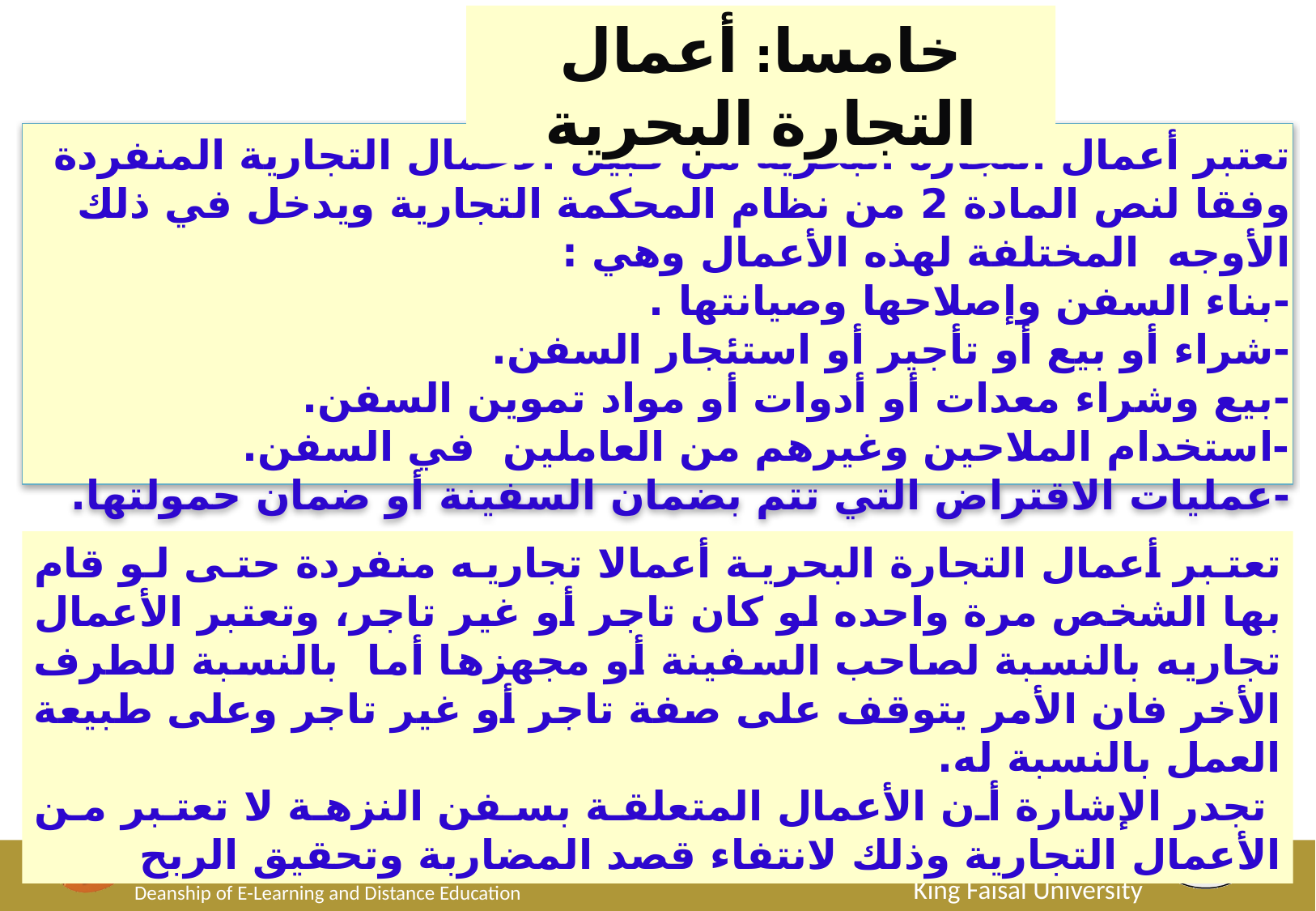

خامسا: أعمال التجارة البحرية
تعتبر أعمال التجارة البحرية من قبيل الأعمال التجارية المنفردة وفقا لنص المادة 2 من نظام المحكمة التجارية ويدخل في ذلك الأوجه  المختلفة لهذه الأعمال وهي :
-بناء السفن وإصلاحها وصيانتها .
-شراء أو بيع أو تأجير أو استئجار السفن.
-بيع وشراء معدات أو أدوات أو مواد تموين السفن.
-استخدام الملاحين وغيرهم من العاملين  في السفن.
-عمليات الاقتراض التي تتم بضمان السفينة أو ضمان حمولتها.

تعتبر أعمال التجارة البحرية أعمالا تجاريه منفردة حتى لو قام بها الشخص مرة واحده لو كان تاجر أو غير تاجر، وتعتبر الأعمال تجاريه بالنسبة لصاحب السفينة أو مجهزها أما  بالنسبة للطرف الأخر فان الأمر يتوقف على صفة تاجر أو غير تاجر وعلى طبيعة العمل بالنسبة له.
 تجدر الإشارة أن الأعمال المتعلقة بسفن النزهة لا تعتبر من الأعمال التجارية وذلك لانتفاء قصد المضاربة وتحقيق الربح